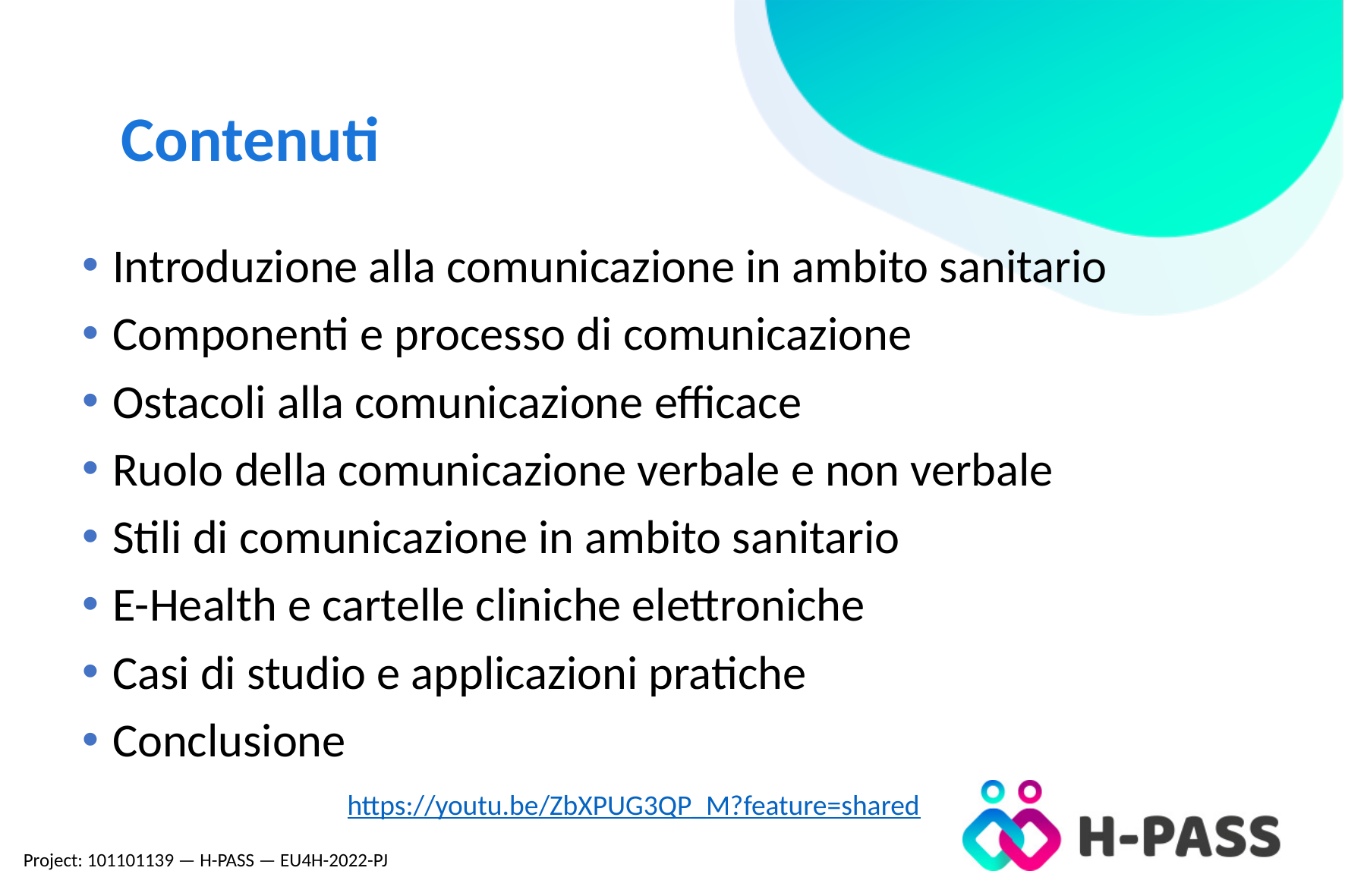

# Contenuti
Introduzione alla comunicazione in ambito sanitario
Componenti e processo di comunicazione
Ostacoli alla comunicazione efficace
Ruolo della comunicazione verbale e non verbale
Stili di comunicazione in ambito sanitario
E-Health e cartelle cliniche elettroniche
Casi di studio e applicazioni pratiche
Conclusione
https://youtu.be/ZbXPUG3QP_M?feature=shared
Project: 101101139 — H-PASS — EU4H-2022-PJ